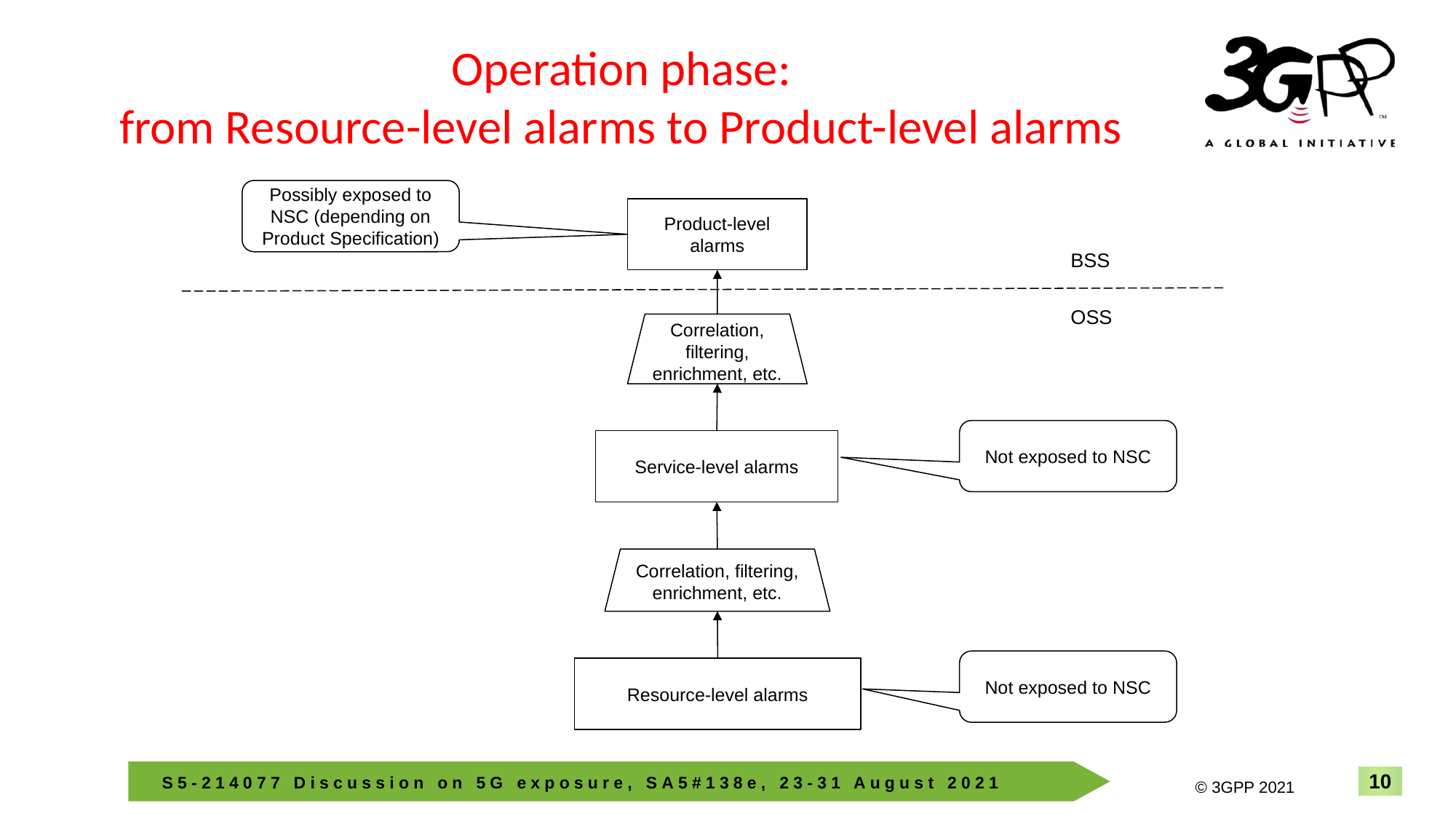

# Operation phase: from Resource-level alarms to Product-level alarms
Possibly exposed to NSC (depending on Product Specification)
Product-level alarms
BSS
OSS
Correlation, filtering, enrichment, etc.
Not exposed to NSC
Service-level alarms
Correlation, filtering, enrichment, etc.
Not exposed to NSC
Resource-level alarms